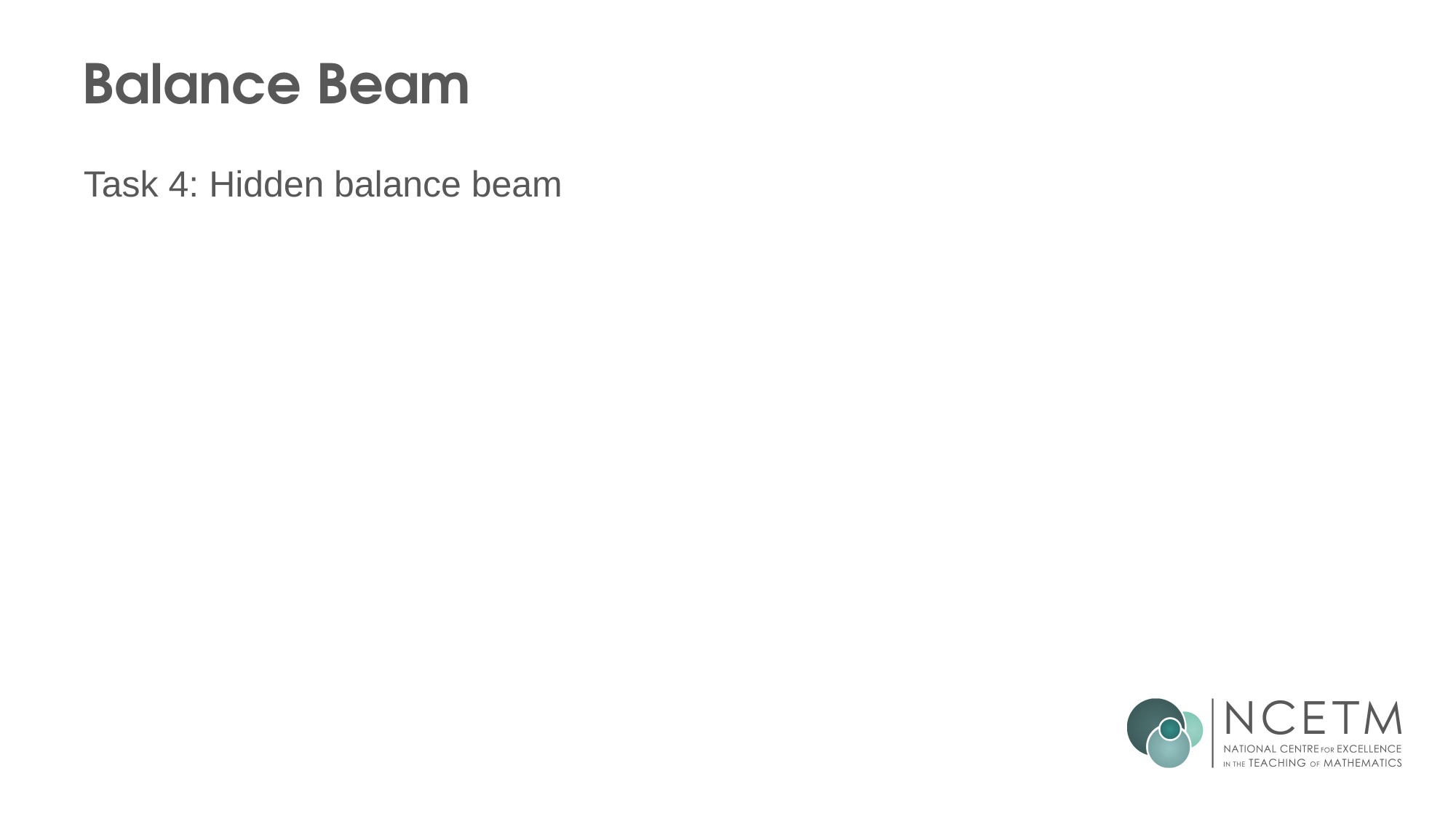

# Balance Beam
Task 4: Hidden balance beam